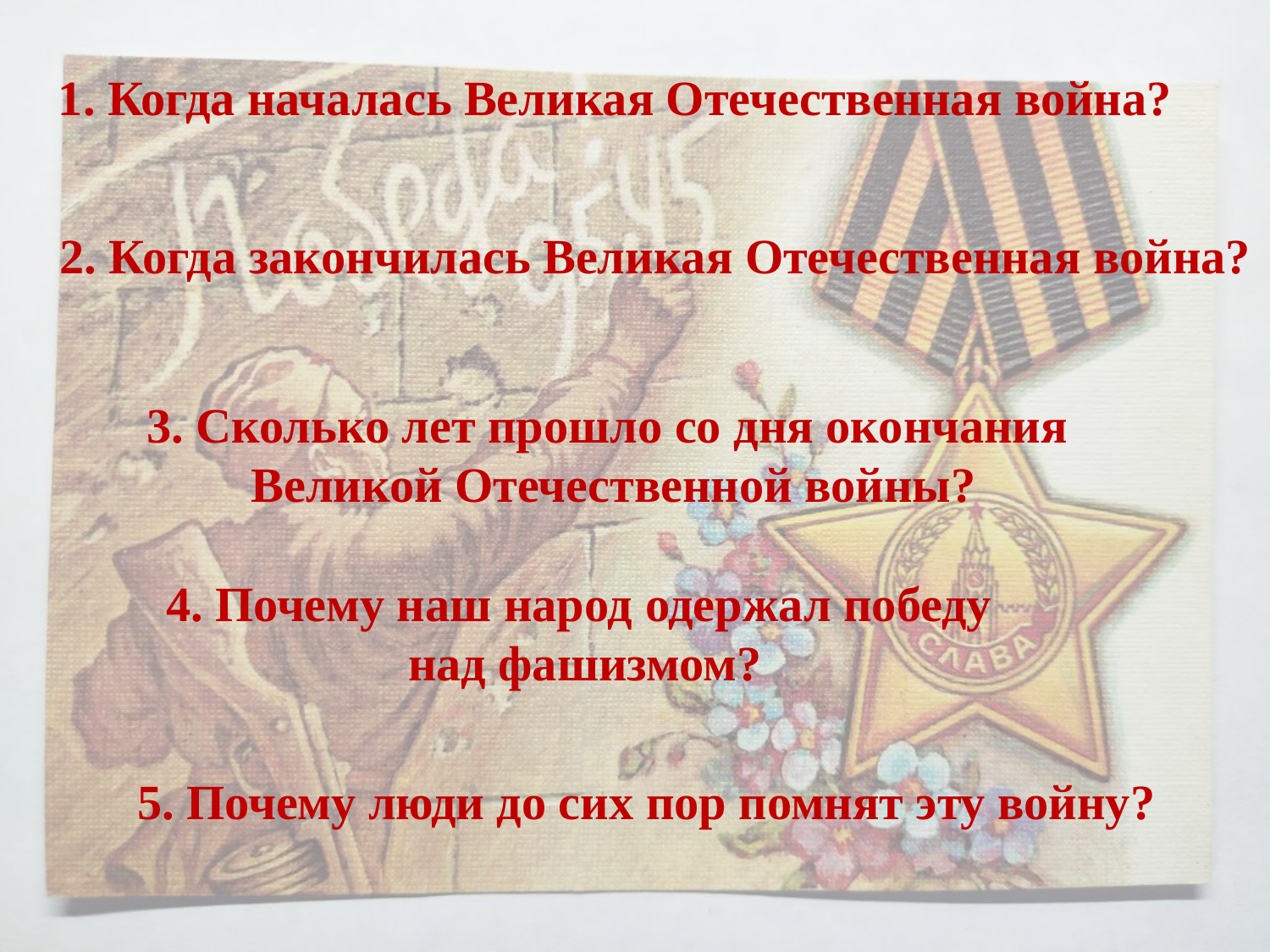

1. Когда началась Великая Отечественная война?
2. Когда закончилась Великая Отечественная война?
3. Сколько лет прошло со дня окончания
Великой Отечественной войны?
4. Почему наш народ одержал победу
 над фашизмом?
5. Почему люди до сих пор помнят эту войну?